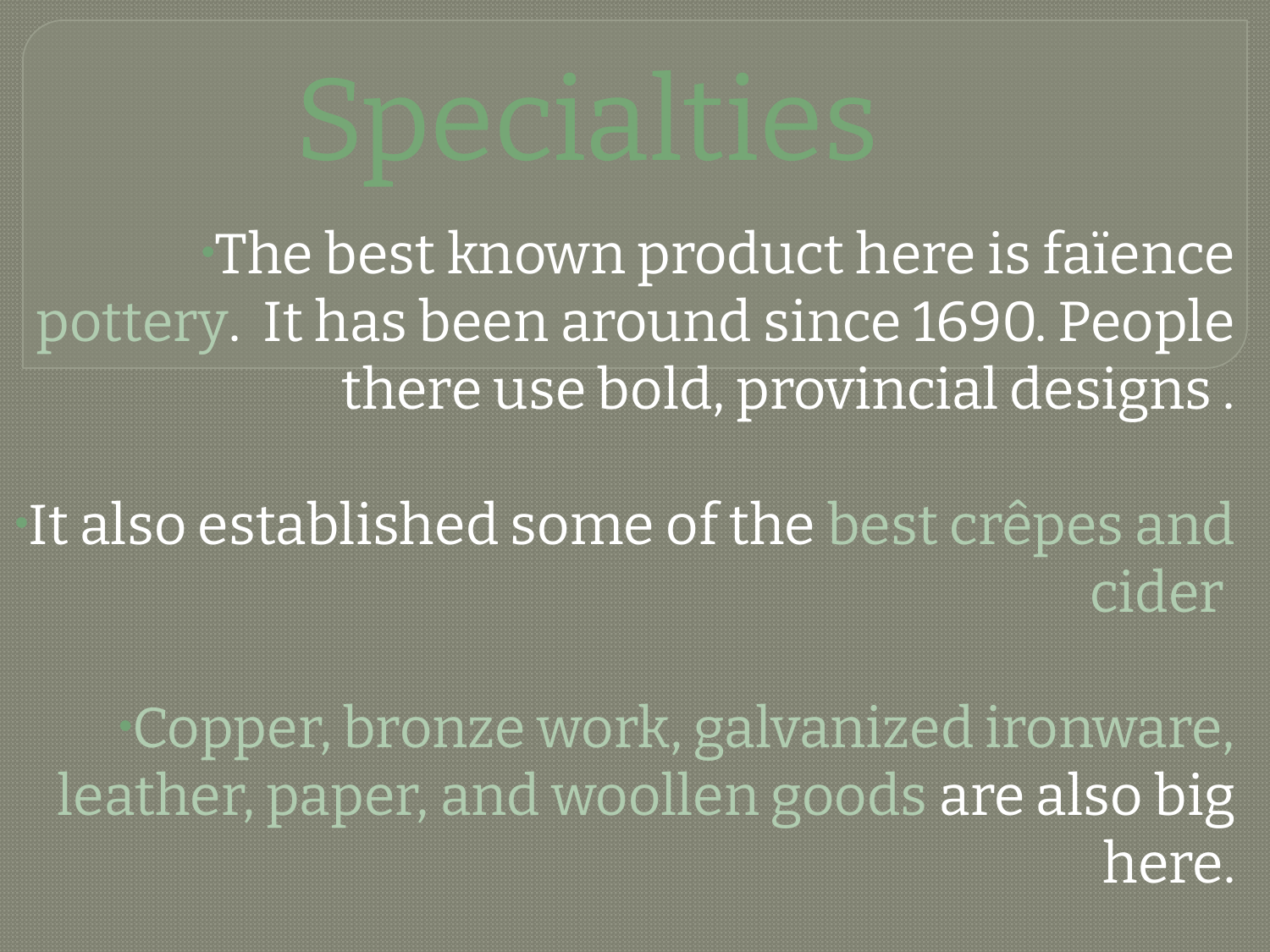

# Specialties
The best known product here is faïence pottery.  It has been around since 1690. People there use bold, provincial designs .

It also established some of the best crêpes and cider

Copper, bronze work, galvanized ironware, leather, paper, and woollen goods are also big here.